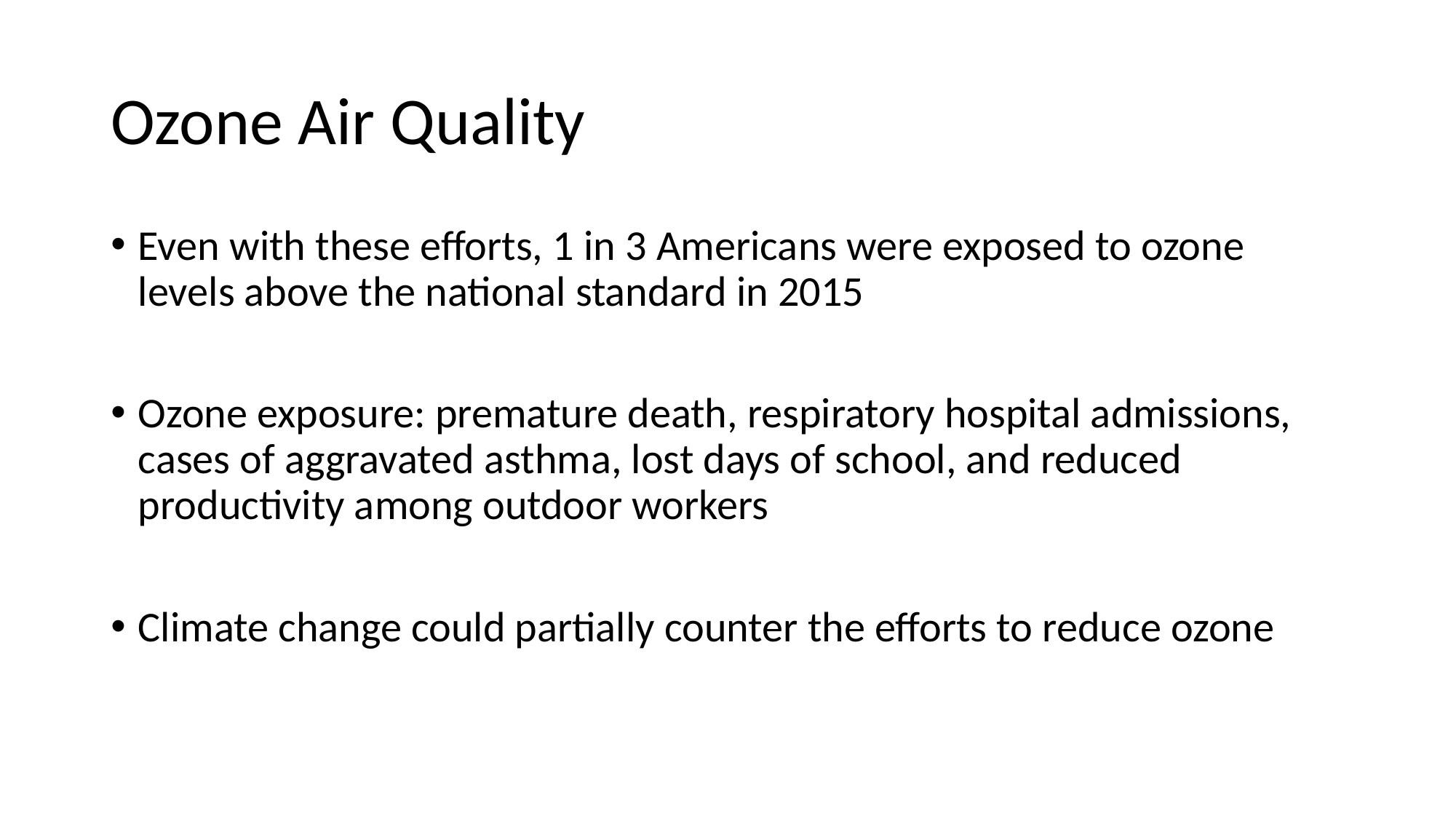

# Ozone Air Quality
Even with these efforts, 1 in 3 Americans were exposed to ozone levels above the national standard in 2015

Ozone exposure: premature death, respiratory hospital admissions, cases of aggravated asthma, lost days of school, and reduced productivity among outdoor workers

Climate change could partially counter the efforts to reduce ozone